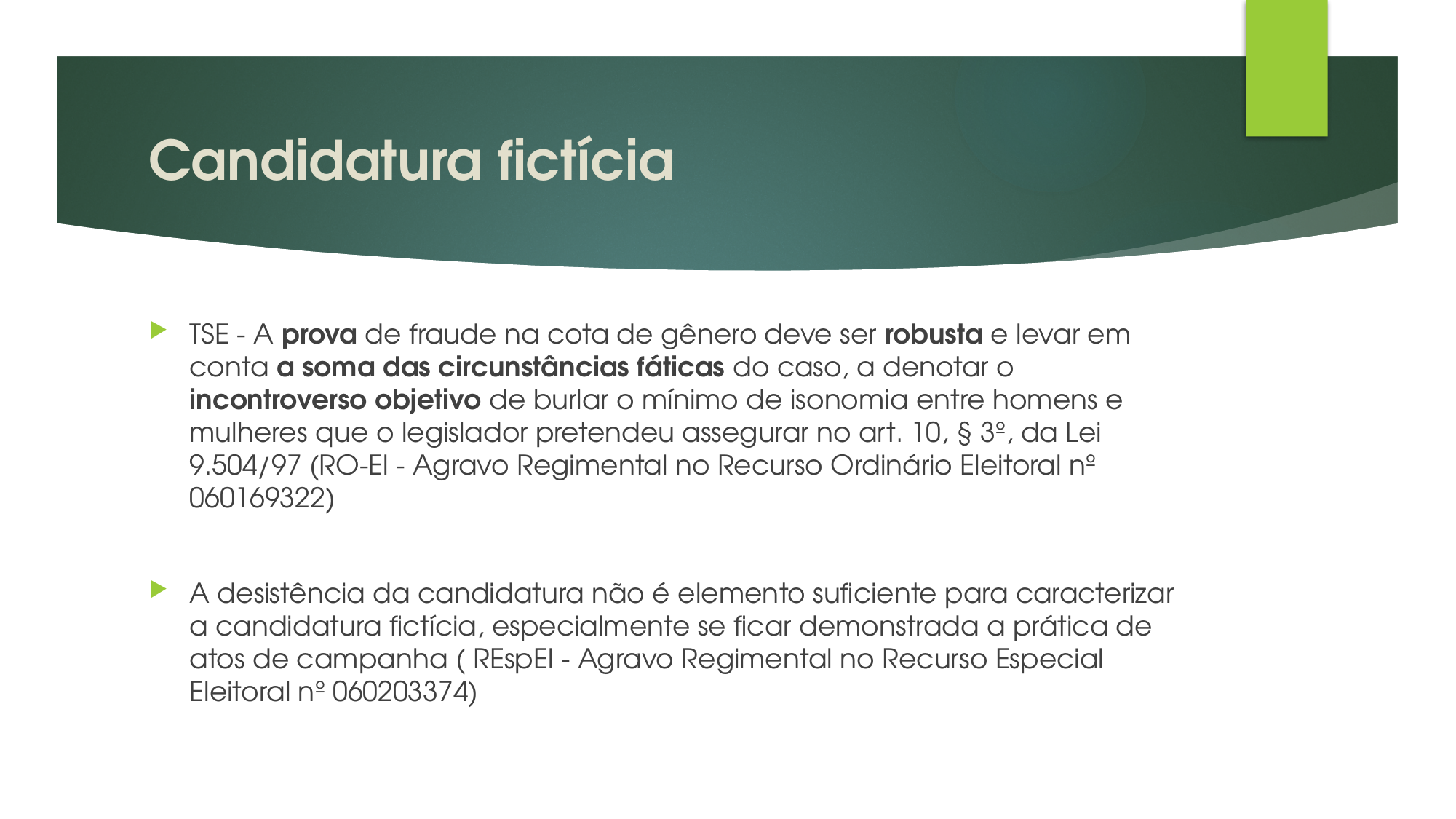

# Candidatura fictícia
TSE - A prova de fraude na cota de gênero deve ser robusta e levar em conta a soma das circunstâncias fáticas do caso, a denotar o incontroverso objetivo de burlar o mínimo de isonomia entre homens e mulheres que o legislador pretendeu assegurar no art. 10, § 3º, da Lei 9.504/97 (RO-El - Agravo Regimental no Recurso Ordinário Eleitoral nº 060169322)

A desistência da candidatura não é elemento suficiente para caracterizar a candidatura fictícia, especialmente se ficar demonstrada a prática de atos de campanha ( REspEl - Agravo Regimental no Recurso Especial Eleitoral nº 060203374)